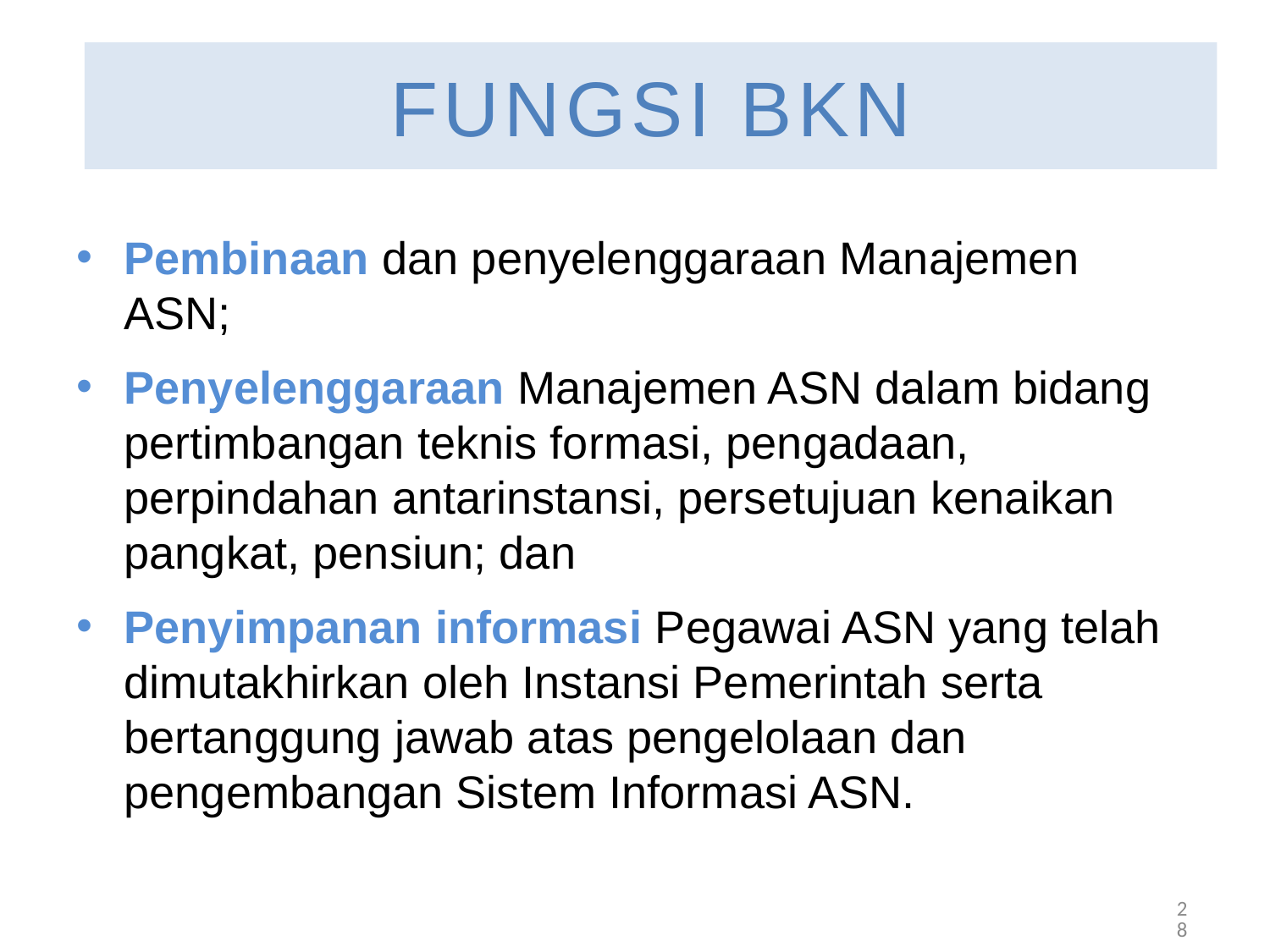

# FUNGSI BKN
Pembinaan dan penyelenggaraan Manajemen ASN;
Penyelenggaraan Manajemen ASN dalam bidang pertimbangan teknis formasi, pengadaan, perpindahan antarinstansi, persetujuan kenaikan pangkat, pensiun; dan
Penyimpanan informasi Pegawai ASN yang telah dimutakhirkan oleh Instansi Pemerintah serta bertanggung jawab atas pengelolaan dan pengembangan Sistem Informasi ASN.
28